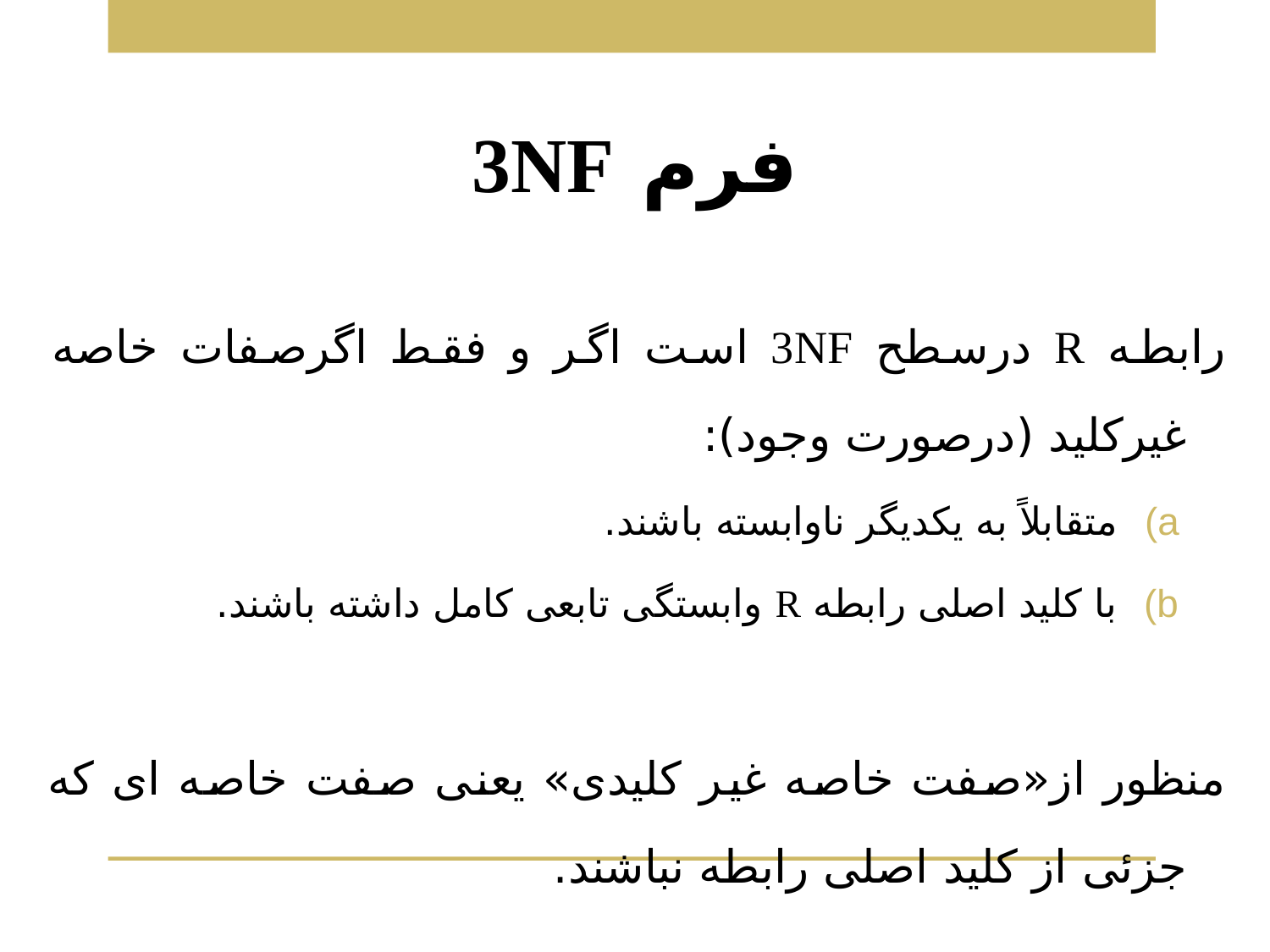

فرم 3NF

رابطه R درسطح 3NF است اگر و فقط اگرصفات خاصه غیرکلید (درصورت وجود):
متقابلاً به یکدیگر ناوابسته باشند.
با کلید اصلی رابطه R وابستگی تابعی کامل داشته باشند.

منظور از«صفت خاصه غیر کلیدی» یعنی صفت خاصه ای که جزئی از کلید اصلی رابطه نباشند.